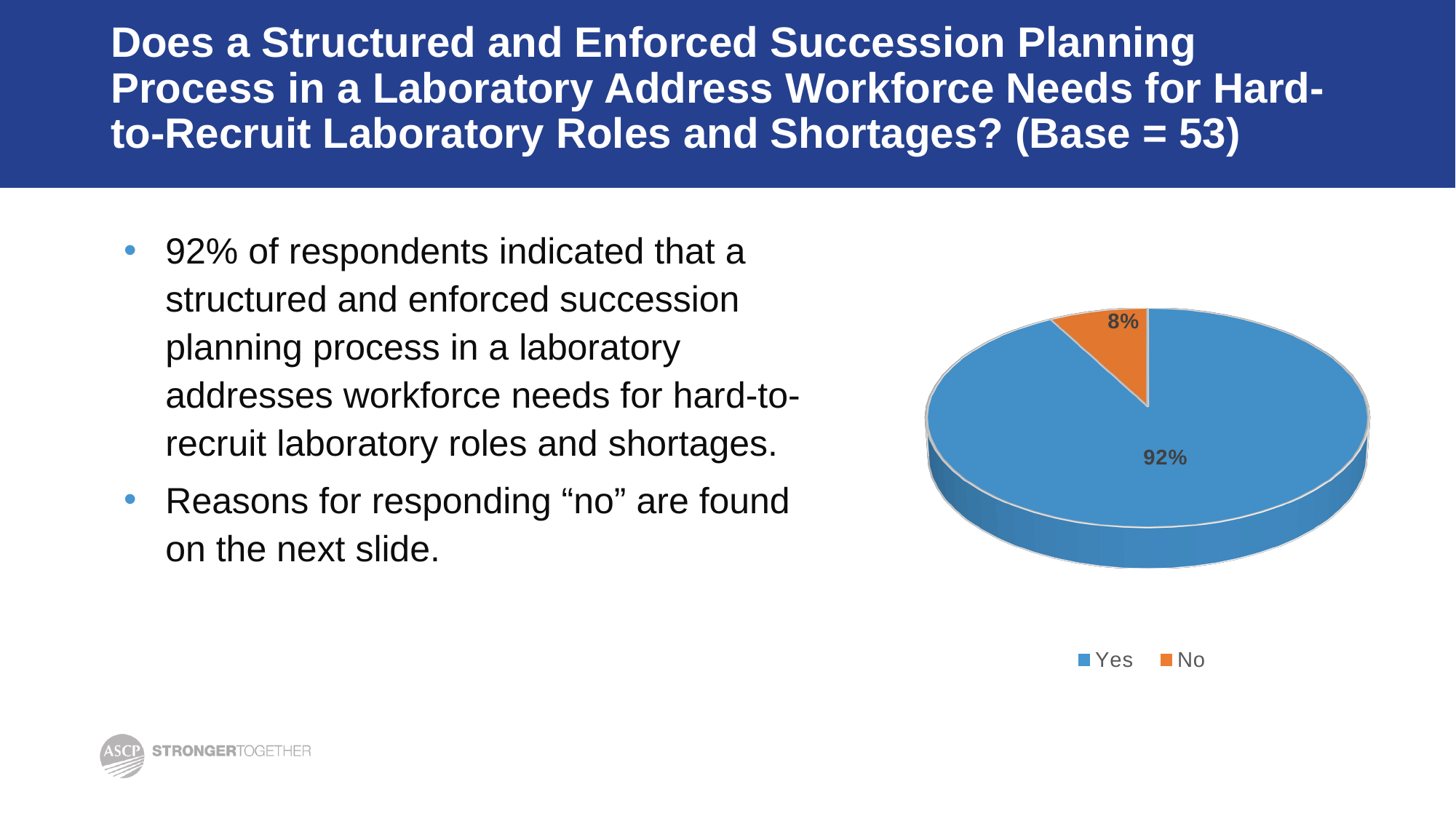

# Does a Structured and Enforced Succession Planning Process in a Laboratory Address Workforce Needs for Hard-to-Recruit Laboratory Roles and Shortages? (Base = 53)

92% of respondents indicated that a structured and enforced succession planning process in a laboratory addresses workforce needs for hard-to-recruit laboratory roles and shortages.
Reasons for responding “no” are found on the next slide.

[unsupported chart]